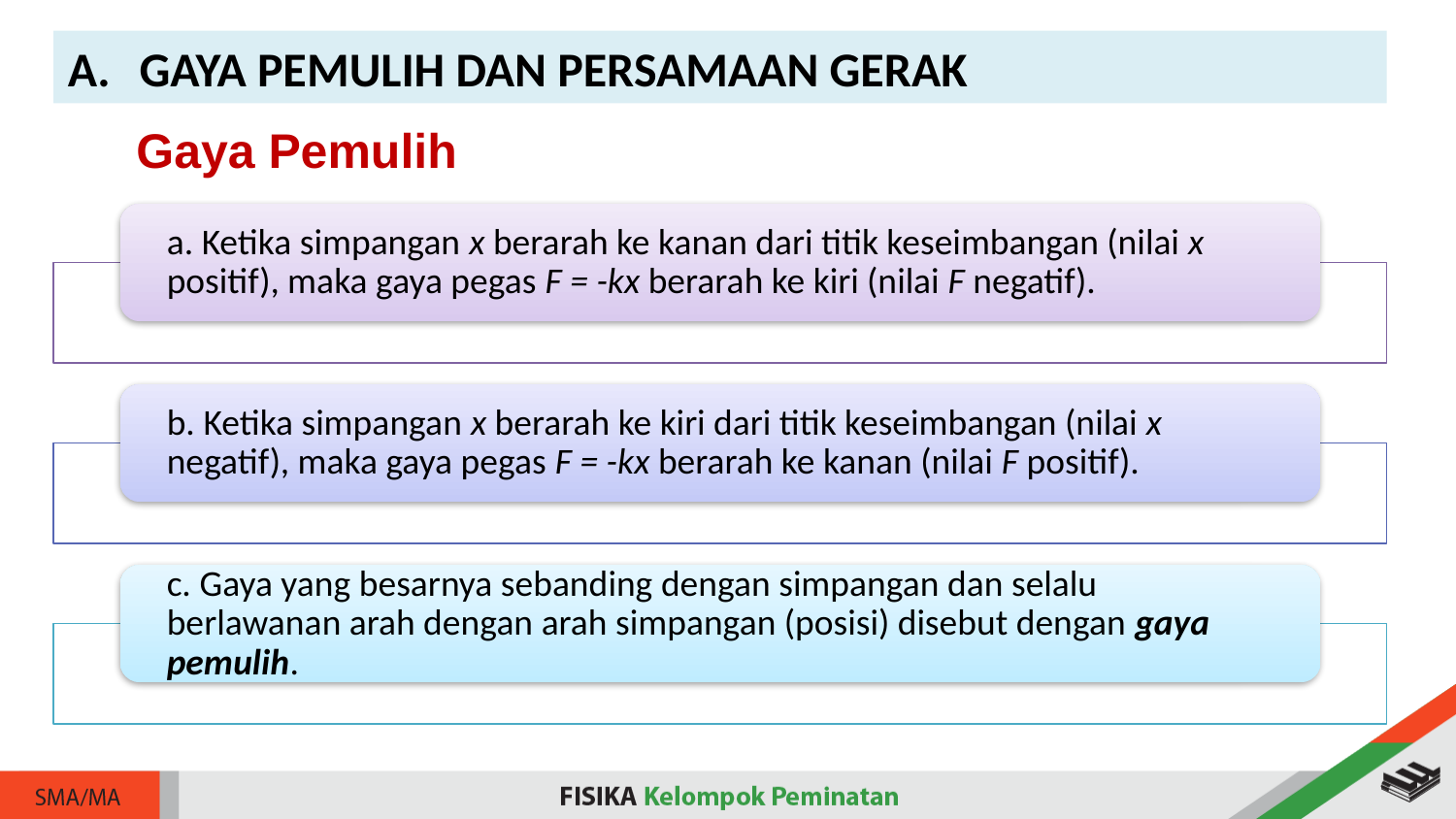

A.	GAYA PEMULIH DAN PERSAMAAN GERAK
Gaya Pemulih
a. Ketika simpangan x berarah ke kanan dari titik keseimbangan (nilai x positif), maka gaya pegas F = -kx berarah ke kiri (nilai F negatif).
b. Ketika simpangan x berarah ke kiri dari titik keseimbangan (nilai x negatif), maka gaya pegas F = -kx berarah ke kanan (nilai F positif).
c. Gaya yang besarnya sebanding dengan simpangan dan selalu berlawanan arah dengan arah simpangan (posisi) disebut dengan gaya pemulih.